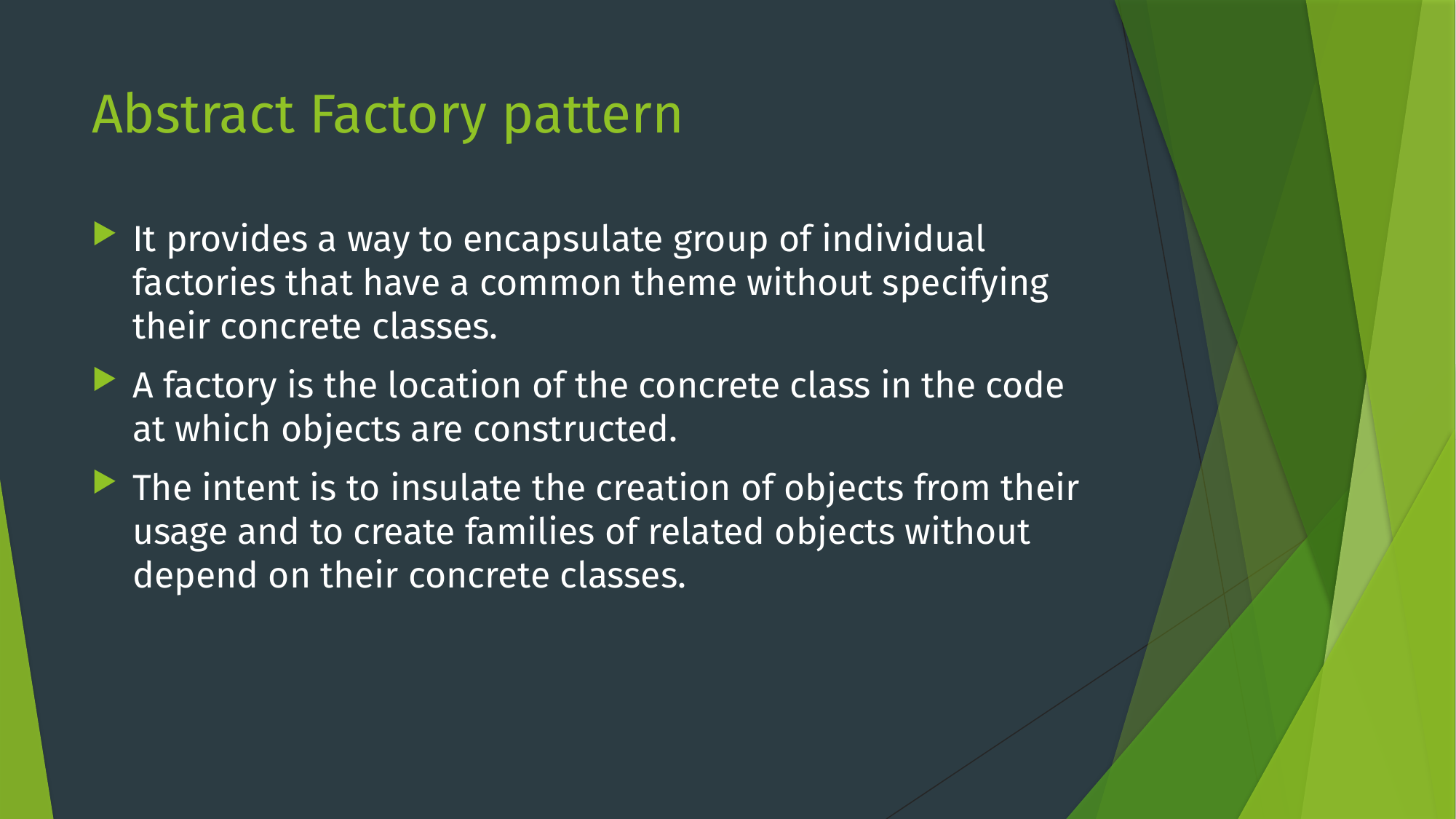

# Abstract Factory pattern

It provides a way to encapsulate group of individual factories that have a common theme without specifying their concrete classes.
A factory is the location of the concrete class in the code at which objects are constructed.
The intent is to insulate the creation of objects from their usage and to create families of related objects without depend on their concrete classes.